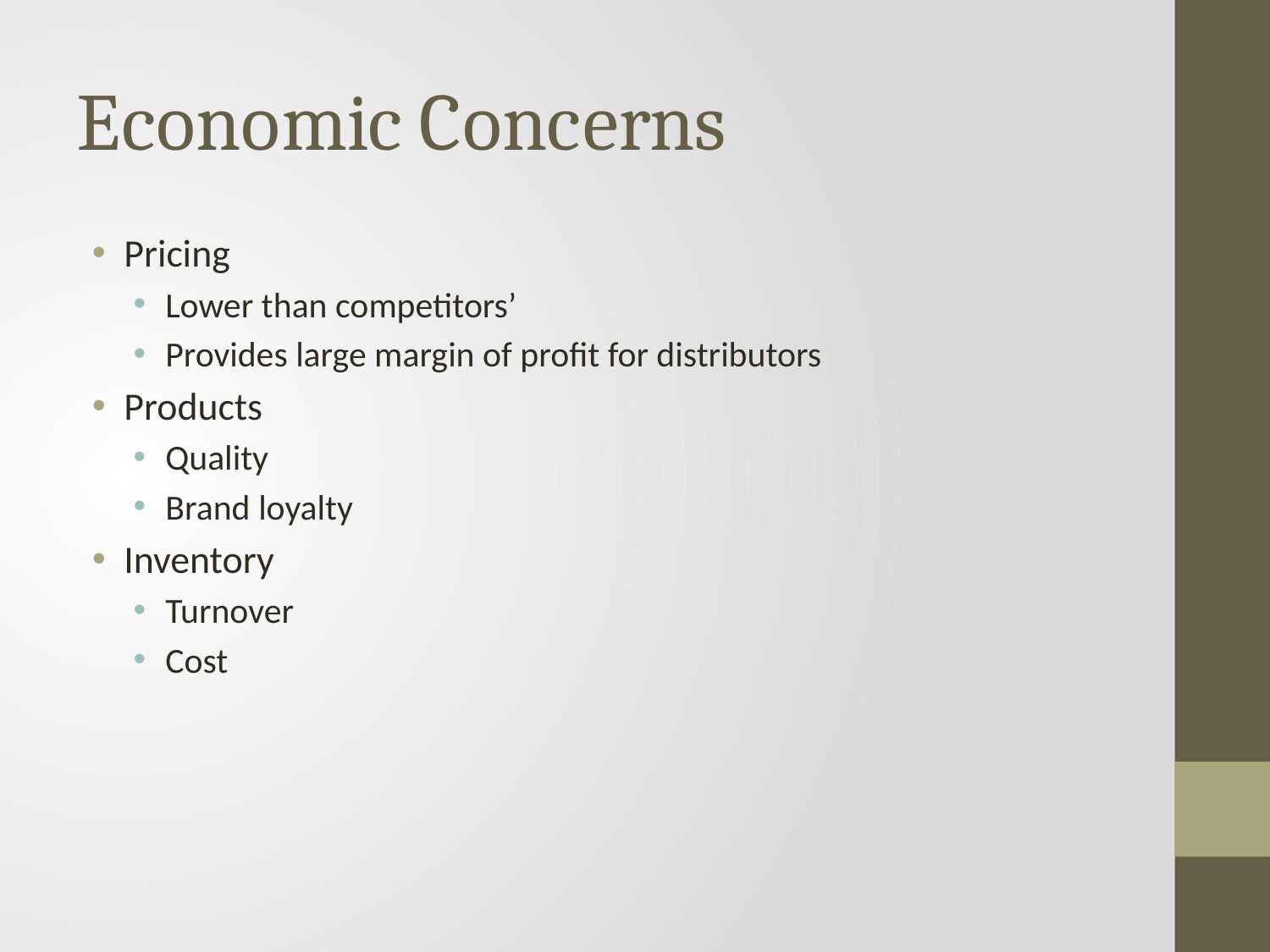

# Economic Concerns
Pricing
Lower than competitors’
Provides large margin of profit for distributors
Products
Quality
Brand loyalty
Inventory
Turnover
Cost